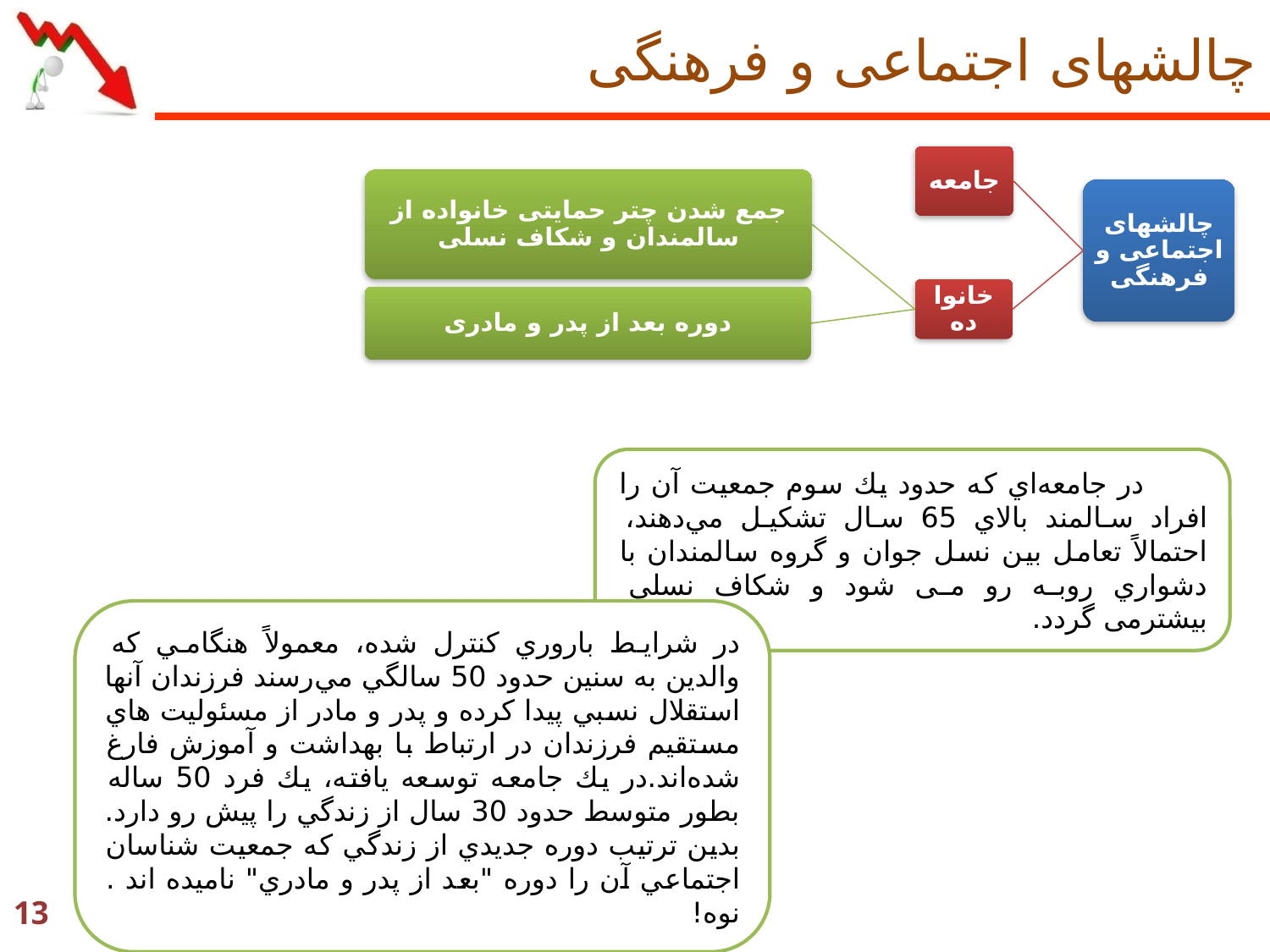

# چالشهای اجتماعی و فرهنگی
جامعه
جمع شدن چتر حمایتی خانواده از سالمندان و شکاف نسلی
چالشهای اجتماعی و فرهنگی

خانوا ده
دوره بعد از پدر و مادری

در جامعه‌اي كه حدود يك سوم جمعيت آن را افراد سالمند بالاي 65 سال تشكيل مي‌دهند، احتمالاً تعامل بين نسل جوان و گروه سالمندان با دشواري روبه رو می شود و شكاف نسلي بيشترمی گردد.
در شرايط باروري كنترل شده، معمولاً هنگامي كه والدين به سنين حدود 50 سالگي مي‌رسند فرزندان آنها استقلال نسبي پيدا كرده و پدر و مادر از مسئوليت هاي مستقيم فرزندان در ارتباط با بهداشت و آموزش فارغ‌ شده‌اند.در يك جامعه توسعه يافته، يك فرد 50 ساله بطور متوسط حدود 30 سال از زندگي را پيش رو دارد. بدين ترتيب دوره جديدي از زندگي كه جمعيت شناسان اجتماعي آن را دوره "بعد از پدر و مادري" ناميده اند . نوه!